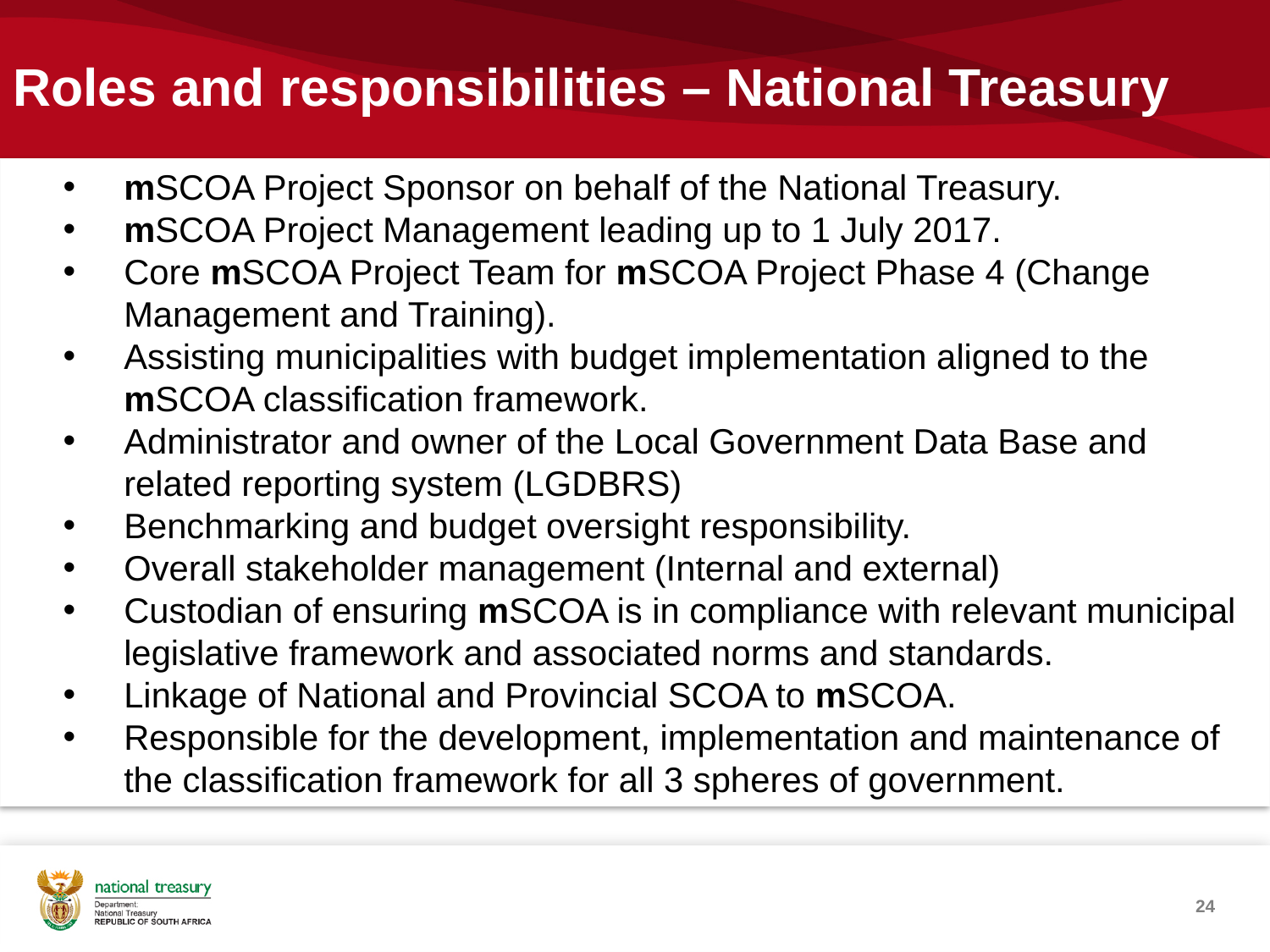

# Roles and responsibilities – National Treasury
mSCOA Project Sponsor on behalf of the National Treasury.
mSCOA Project Management leading up to 1 July 2017.
Core mSCOA Project Team for mSCOA Project Phase 4 (Change Management and Training).
Assisting municipalities with budget implementation aligned to the mSCOA classification framework.
Administrator and owner of the Local Government Data Base and related reporting system (LGDBRS)
Benchmarking and budget oversight responsibility.
Overall stakeholder management (Internal and external)
Custodian of ensuring mSCOA is in compliance with relevant municipal legislative framework and associated norms and standards.
Linkage of National and Provincial SCOA to mSCOA.
Responsible for the development, implementation and maintenance of the classification framework for all 3 spheres of government.
24